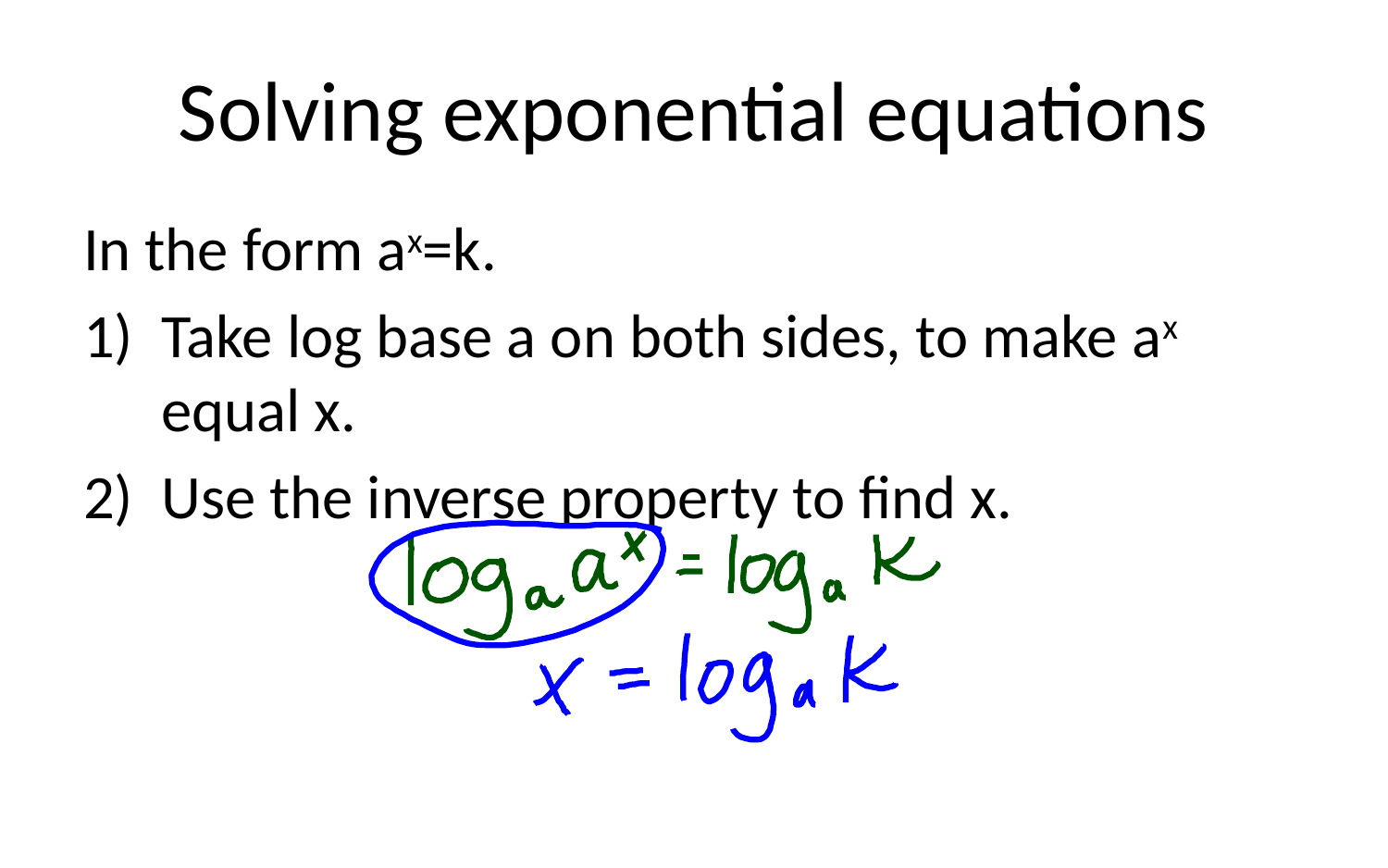

# Solving exponential equations
In the form ax=k.
Take log base a on both sides, to make ax equal x.
Use the inverse property to find x.